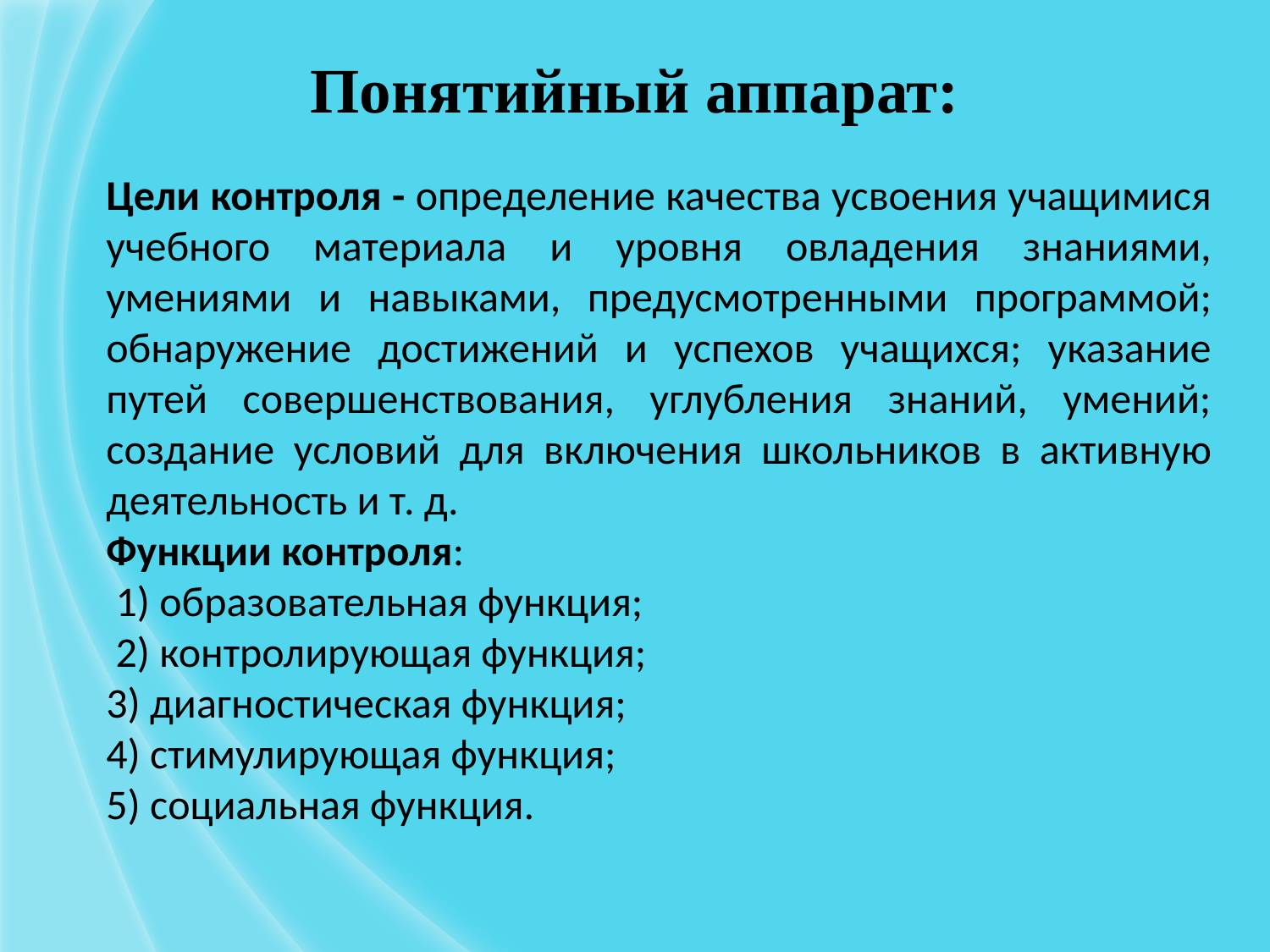

# Понятийный аппарат:
Цели контроля - определение качества усвоения учащимися учебного материала и уровня овладения знаниями, умениями и навыками, предусмотренными программой; обнаружение достижений и успехов учащихся; указание путей совершенствования, углубления знаний, умений; создание условий для включения школьников в активную деятельность и т. д.
Функции контроля:
 1) образовательная функция;
 2) контролирующая функция;
3) диагностическая функция;
4) стимулирующая функция;
5) социальная функция.